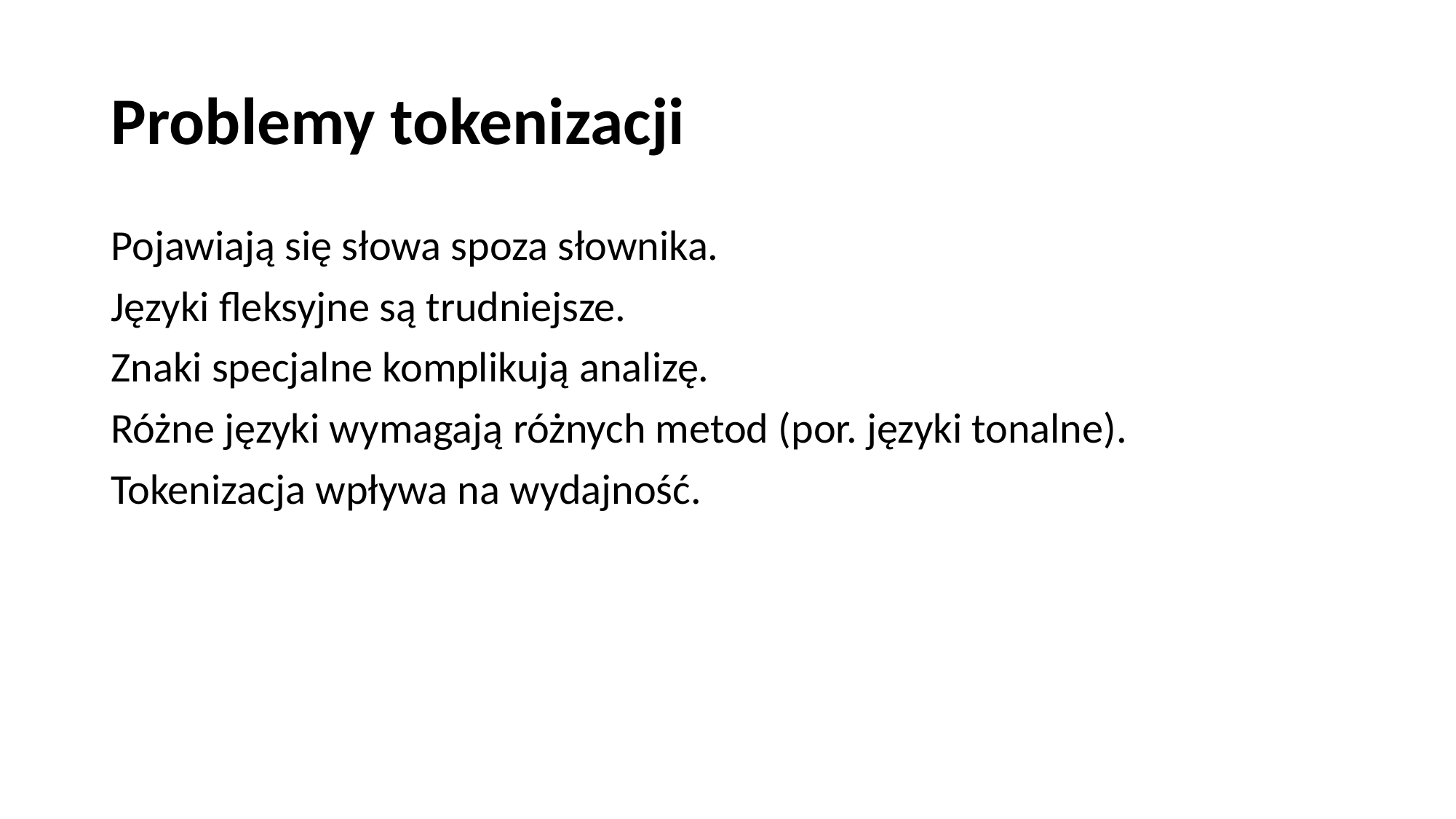

# Problemy tokenizacji
Pojawiają się słowa spoza słownika.
Języki fleksyjne są trudniejsze.
Znaki specjalne komplikują analizę.
Różne języki wymagają różnych metod (por. języki tonalne).
Tokenizacja wpływa na wydajność.